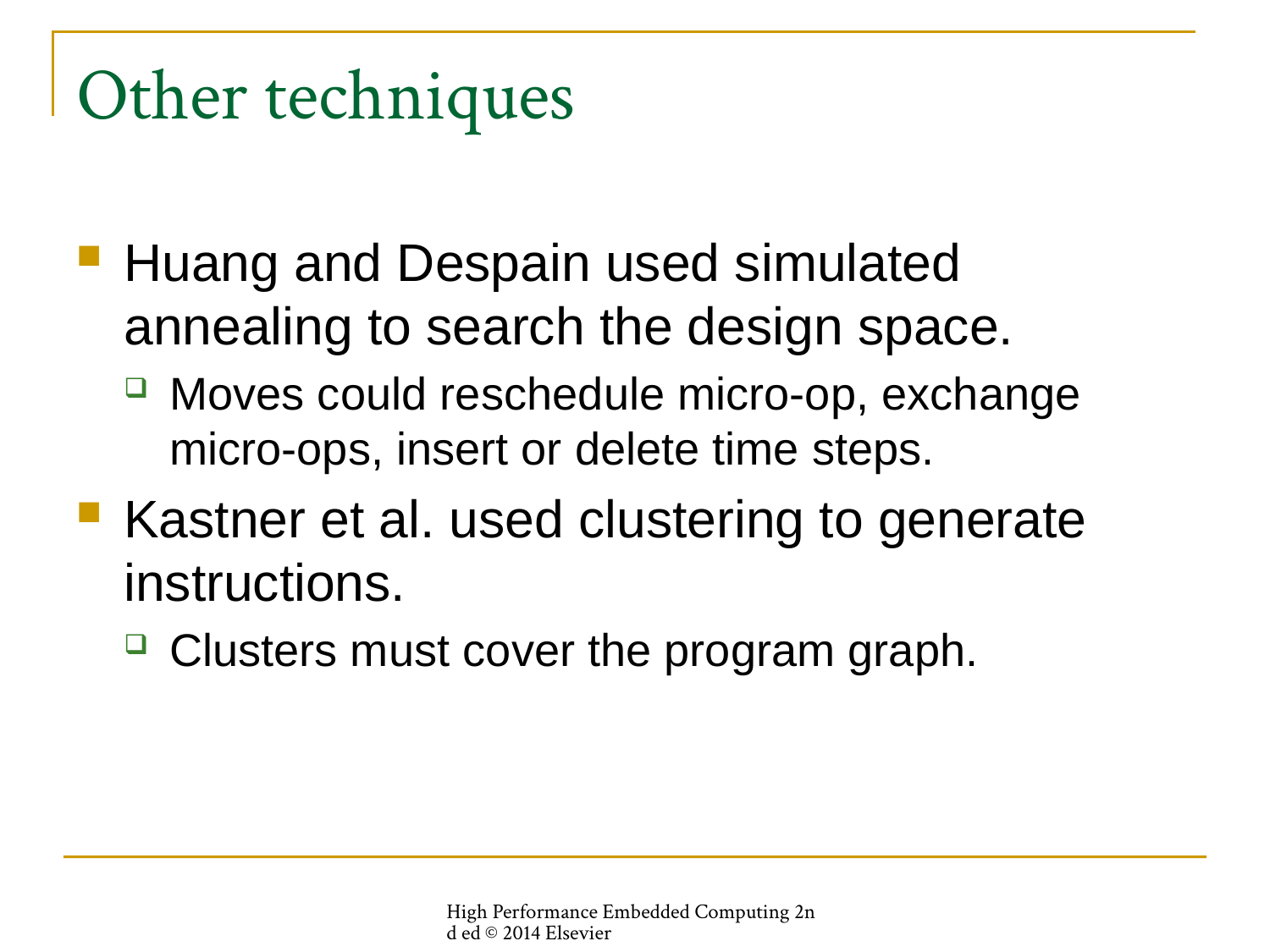

# Other techniques
Huang and Despain used simulated annealing to search the design space.
Moves could reschedule micro-op, exchange micro-ops, insert or delete time steps.
Kastner et al. used clustering to generate instructions.
Clusters must cover the program graph.
High Performance Embedded Computing 2nd ed © 2014 Elsevier